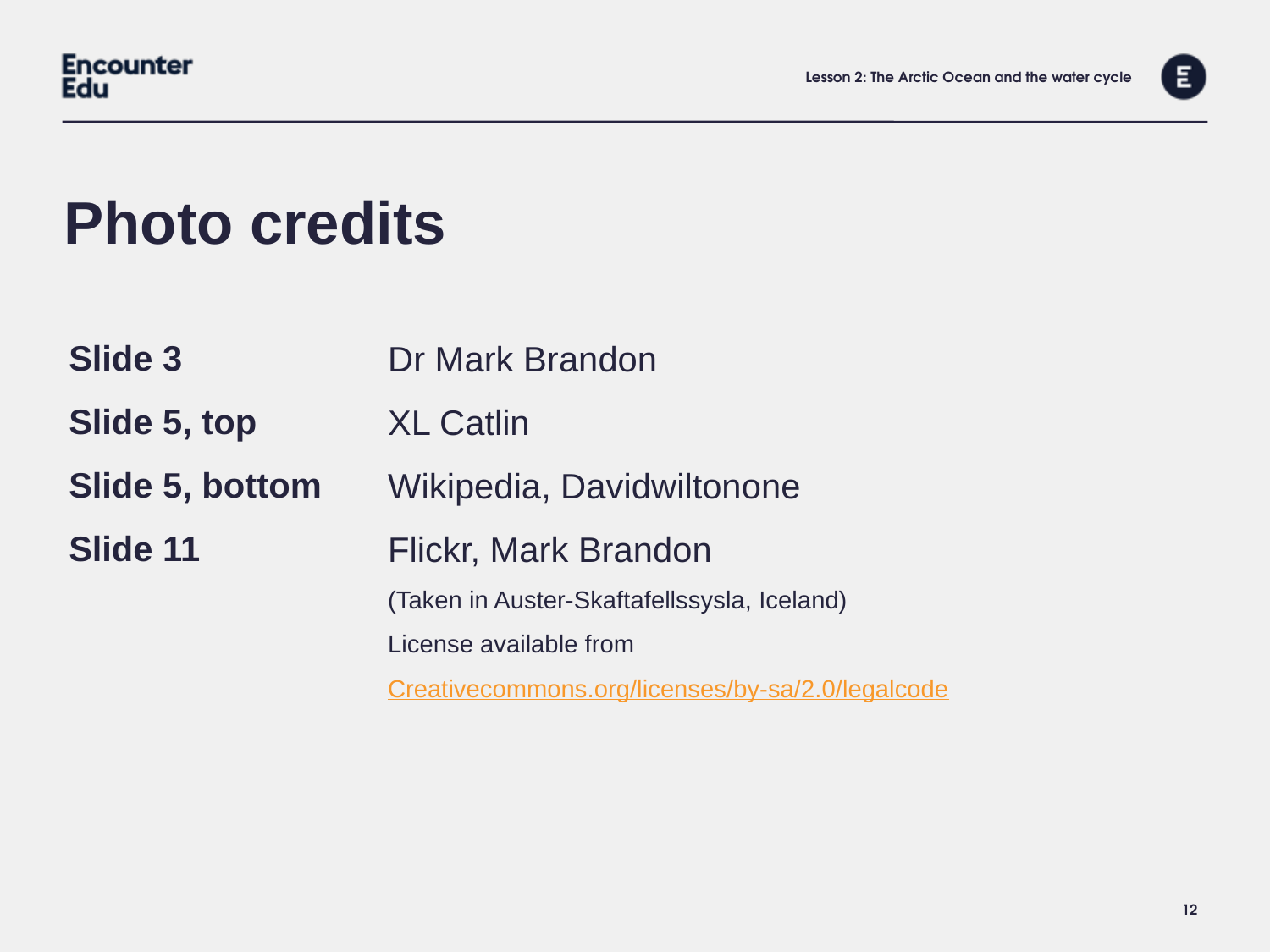

Lesson 2: The Arctic Ocean and the water cycle
Photo credits
Slide 3
Slide 5, top
Slide 5, bottom
Slide 11
Dr Mark Brandon
XL Catlin
Wikipedia, Davidwiltonone
Flickr, Mark Brandon
(Taken in Auster-Skaftafellssysla, Iceland)
License available from
Creativecommons.org/licenses/by-sa/2.0/legalcode

12